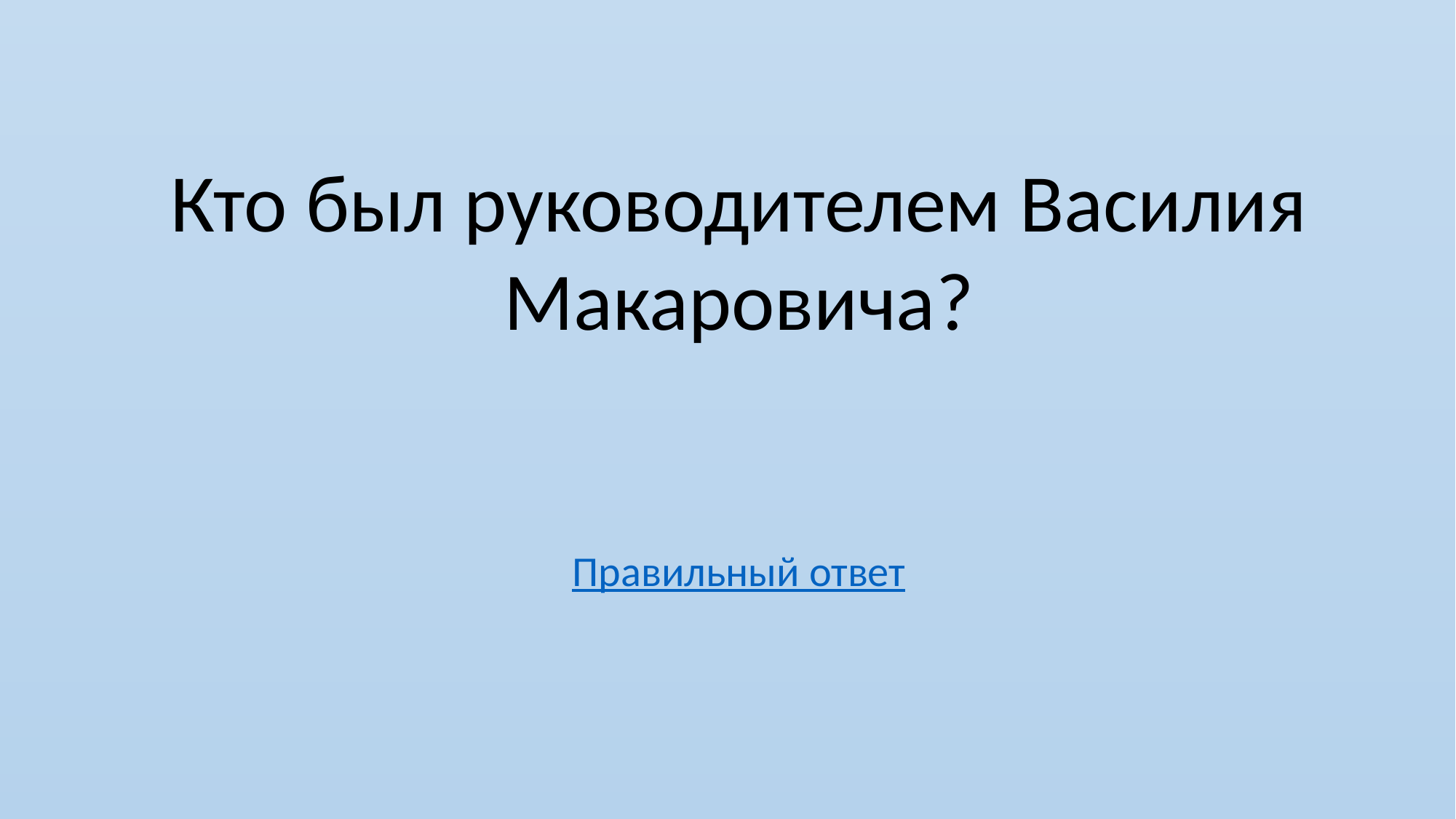

Кто был руководителем Василия Макаровича?
Правильный ответ